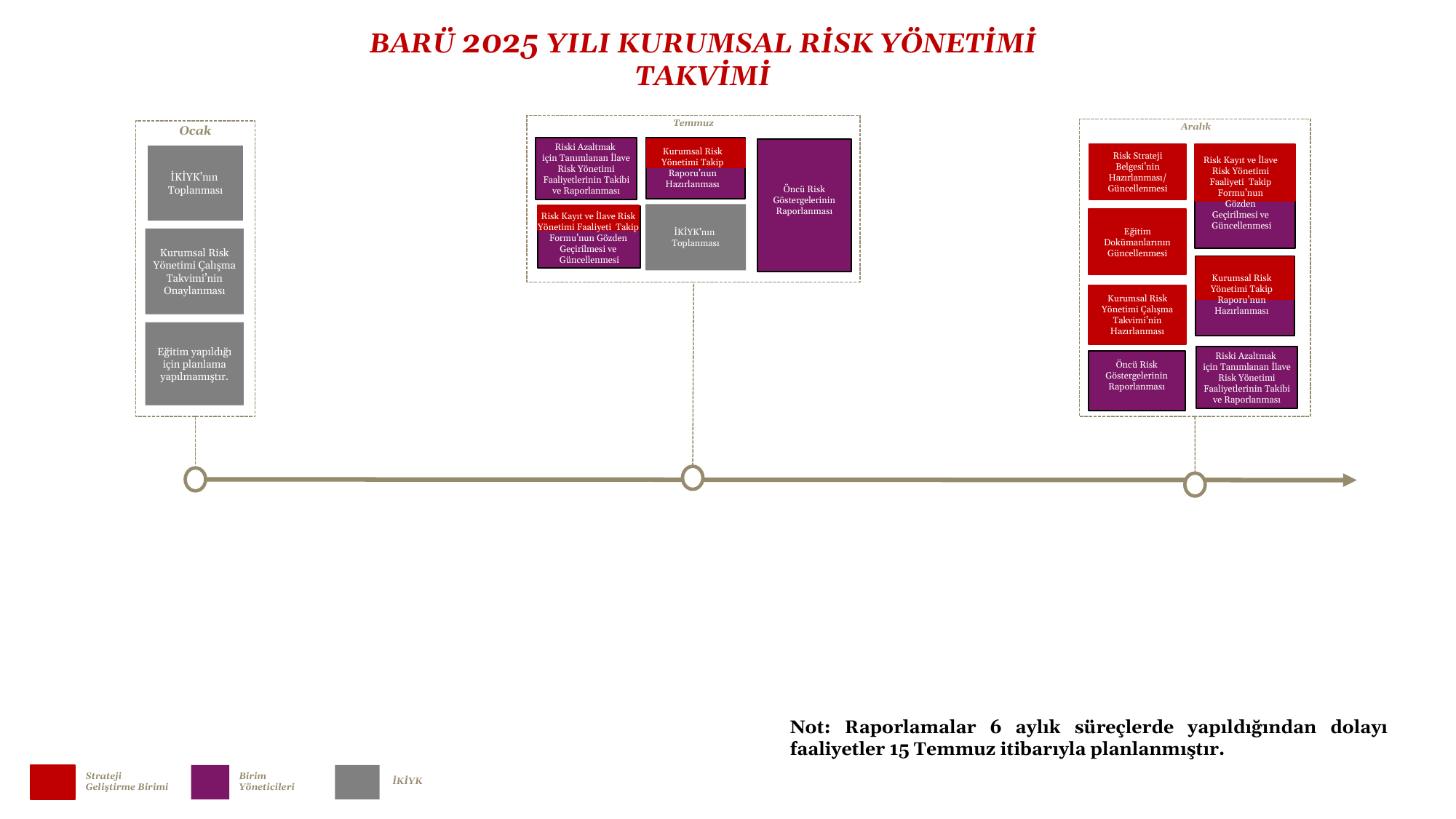

BARÜ 2025 YILI KURUMSAL RİSK YÖNETİMİ TAKVİMİ
Temmuz
 Aralık
Ocak

Riski Azaltmak
için Tanımlanan İlave Risk Yönetimi Faaliyetlerinin Takibi ve Raporlanması
Öncü Risk Göstergelerinin Raporlanması

Kurumsal Risk Yönetimi Takip Raporu’nun Hazırlanması

Risk Strateji Belgesi’nin Hazırlanması/
Güncellenmesi
İKİYK’nın
Toplanması

Risk Kayıt ve İlave Risk Yönetimi Faaliyeti  Takip Formu’nun Gözden Geçirilmesi ve
 Güncellenmesi
İKİYK’nın
Toplanması
Risk Kayıt ve İlave Risk Yönetimi Faaliyeti  Takip Formu’nun Gözden Geçirilmesi ve
 Güncellenmesi

Eğitim Dokümanlarının Güncellenmesi
Kurumsal Risk Yönetimi Çalışma Takvimi’nin Onaylanması

Kurumsal Risk Yönetimi Takip Raporu’nun Hazırlanması
Kurumsal Risk Yönetimi Çalışma Takvimi’nin Hazırlanması
Eğitim yapıldığı için planlama yapılmamıştır.
Riski Azaltmak
için Tanımlanan İlave Risk Yönetimi Faaliyetlerinin Takibi ve Raporlanması
Öncü Risk Göstergelerinin Raporlanması

Not: Raporlamalar 6 aylık süreçlerde yapıldığından dolayı faaliyetler 15 Temmuz itibarıyla planlanmıştır.

Birim Yöneticileri

İKİYK

Strateji Geliştirme Birimi